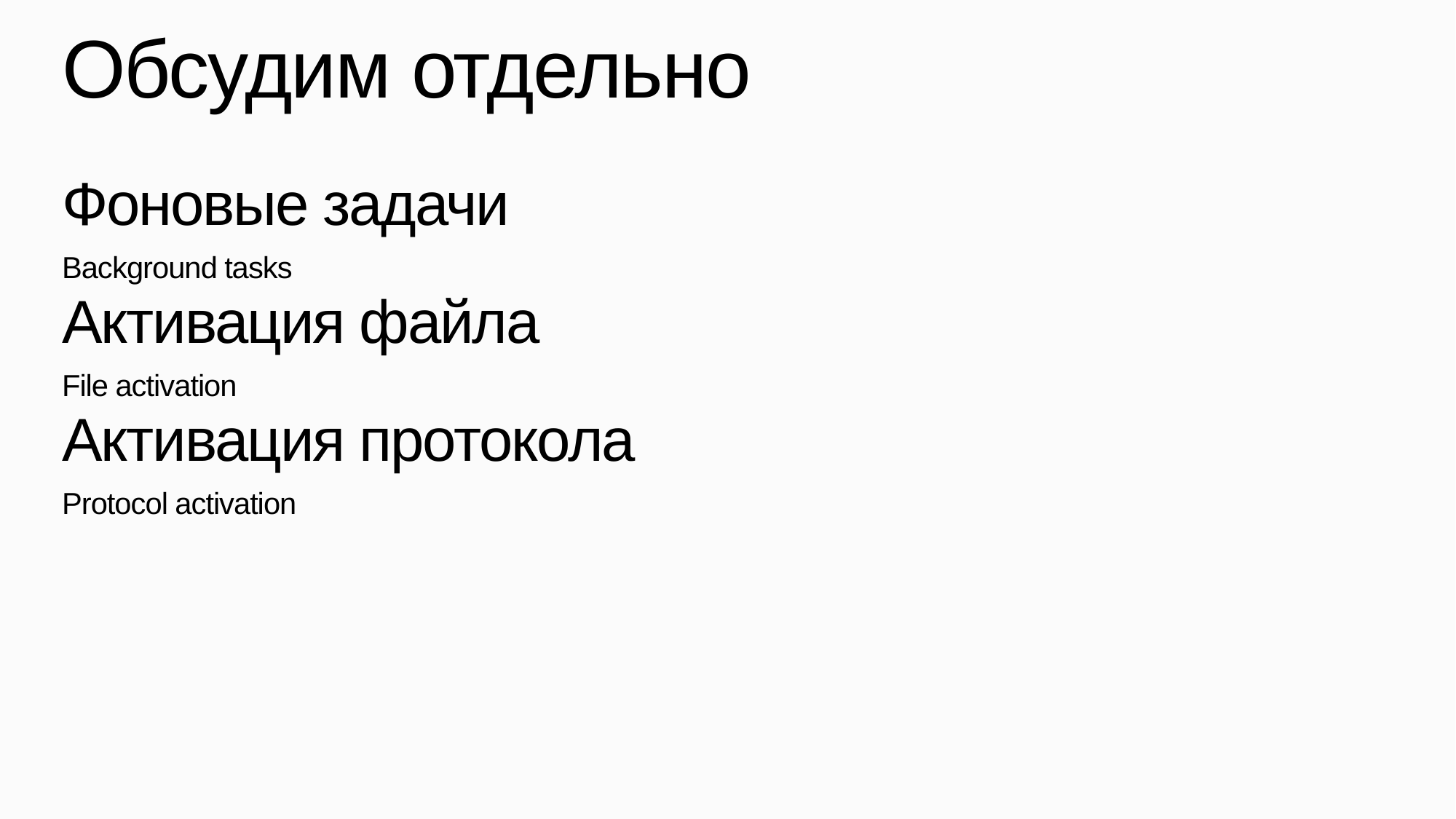

# Обсудим отдельно
Фоновые задачи
Background tasks
Активация файла
File activation
Активация протокола
Protocol activation